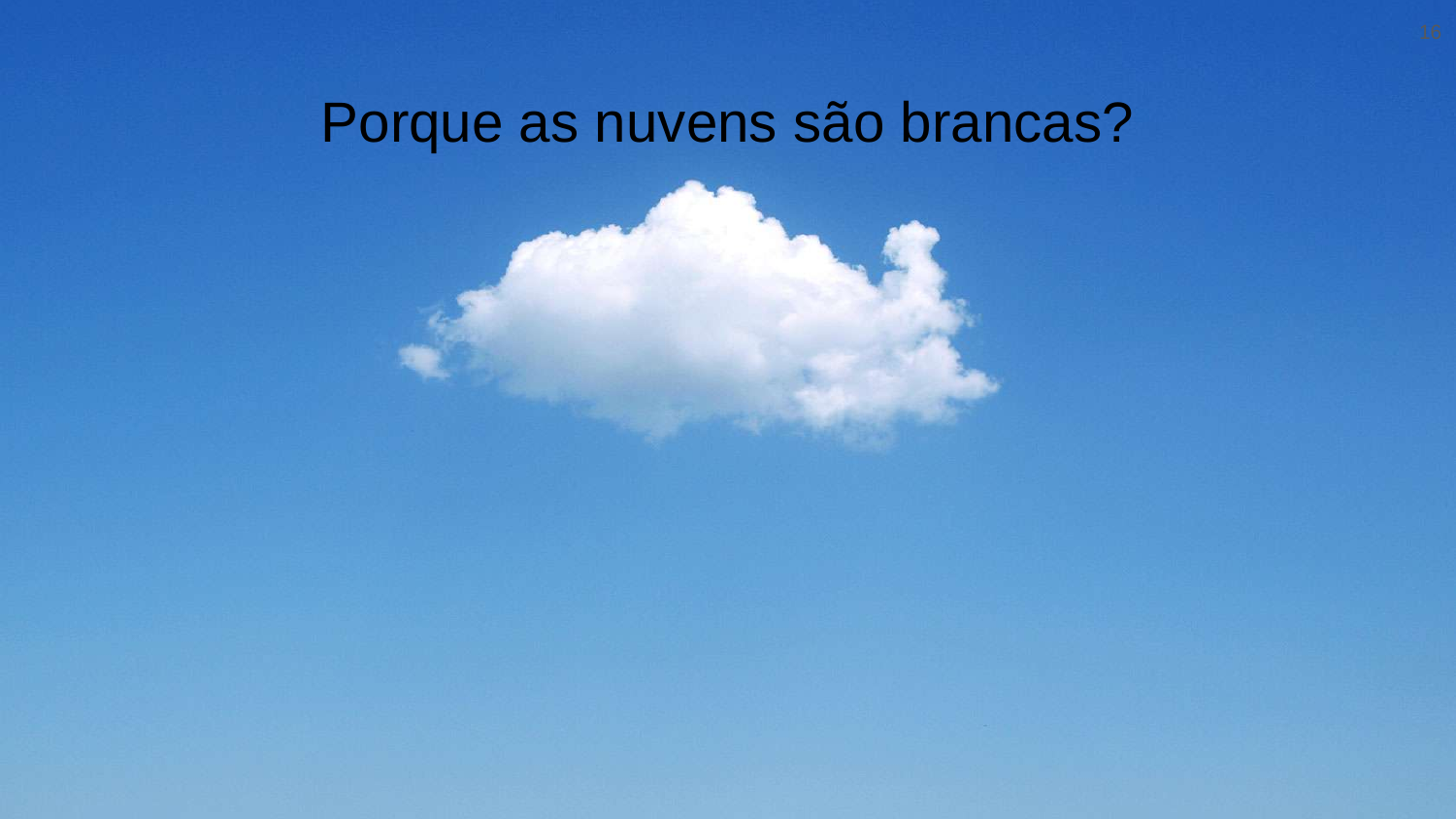

16
# Porque as nuvens são brancas?